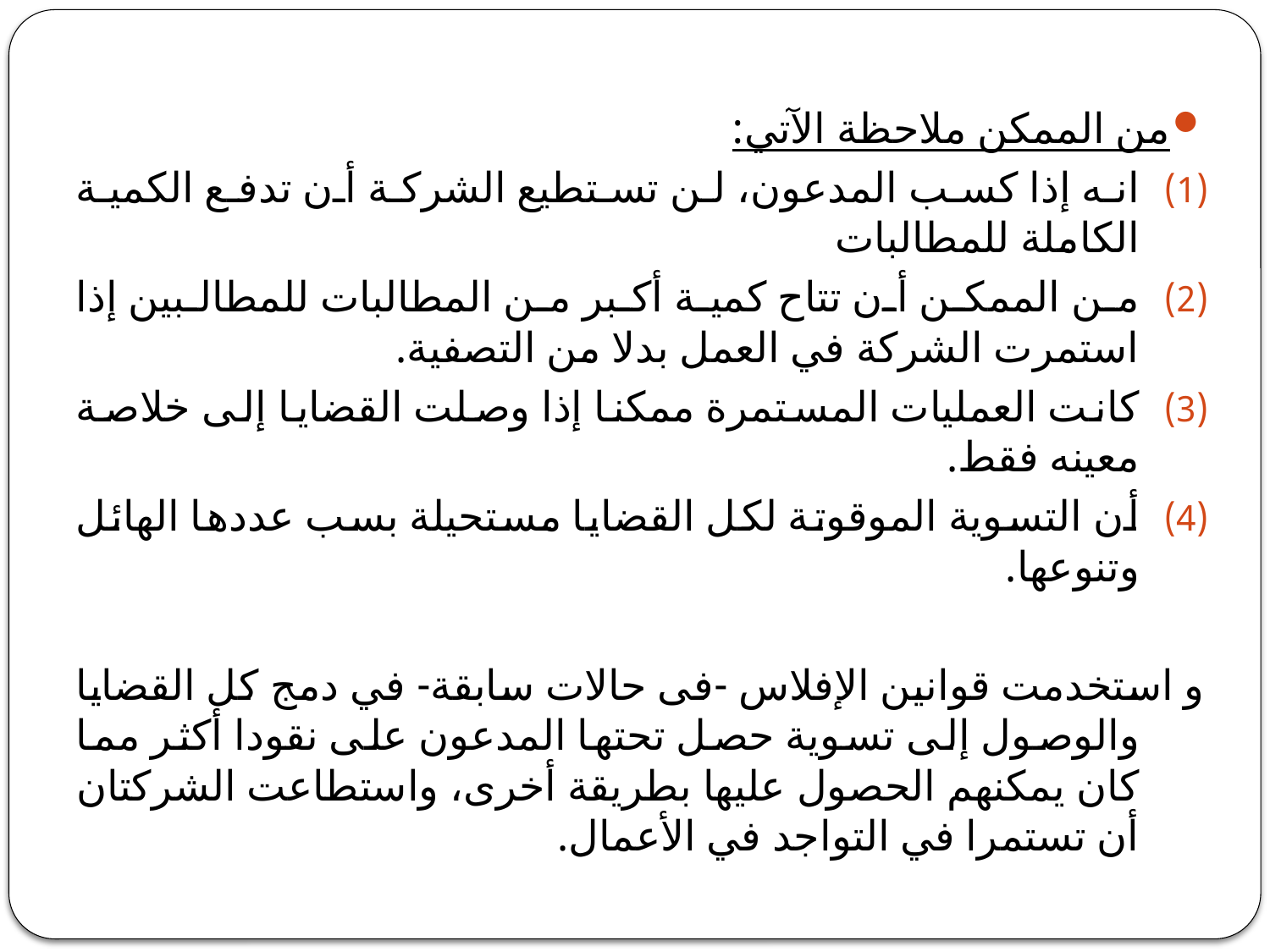

#
من الممكن ملاحظة الآتي:
انه إذا كسب المدعون، لن تستطيع الشركة أن تدفع الكمية الكاملة للمطالبات
من الممكن أن تتاح كمية أكبر من المطالبات للمطالبين إذا استمرت الشركة في العمل بدلا من التصفية.
كانت العمليات المستمرة ممكنا إذا وصلت القضايا إلى خلاصة معينه فقط.
أن التسوية الموقوتة لكل القضايا مستحيلة بسب عددها الهائل وتنوعها.

و استخدمت قوانين الإفلاس -فى حالات سابقة- في دمج كل القضايا والوصول إلى تسوية حصل تحتها المدعون على نقودا أكثر مما كان يمكنهم الحصول عليها بطريقة أخرى، واستطاعت الشركتان أن تستمرا في التواجد في الأعمال.